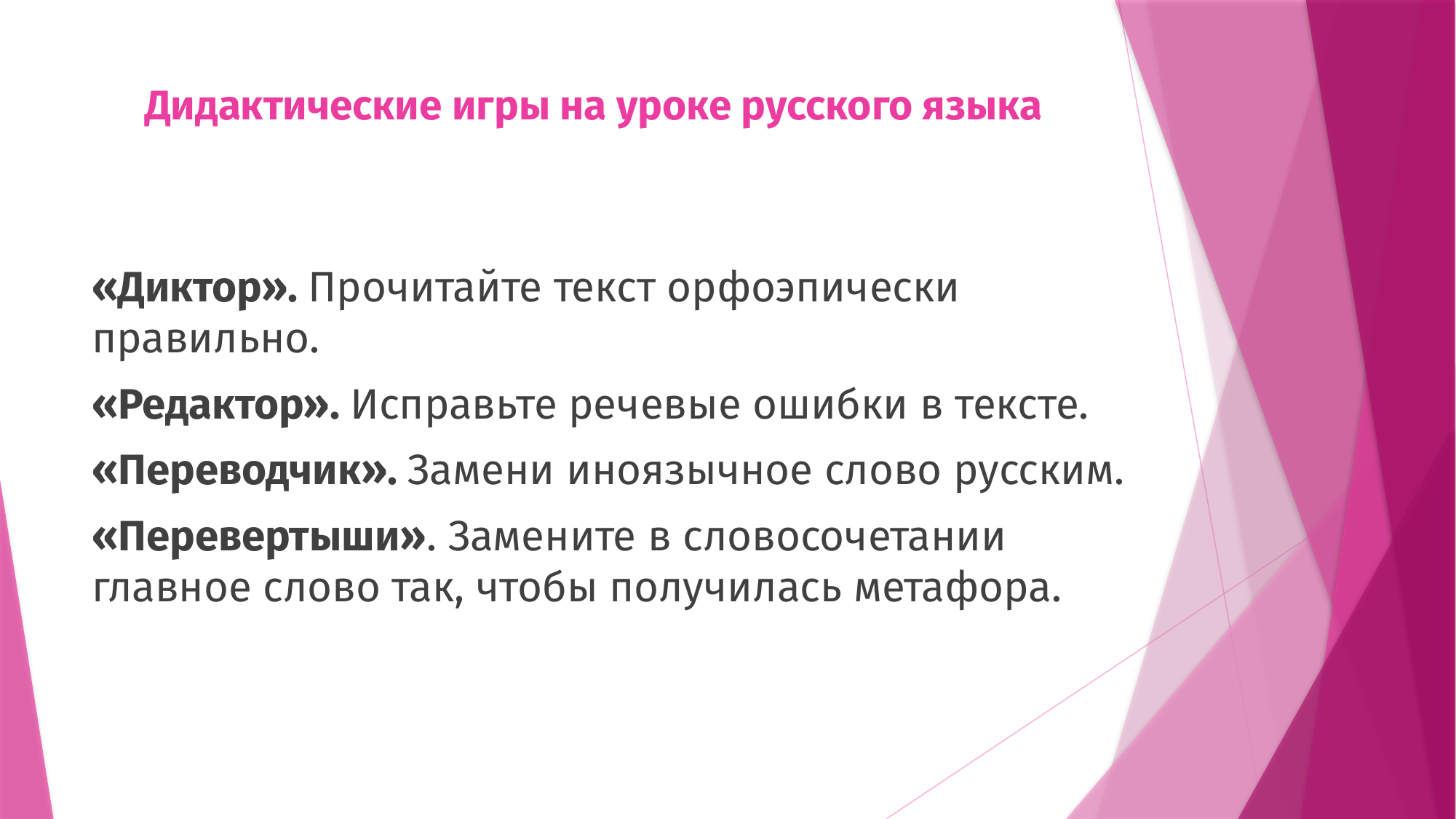

# Дидактические игры на уроке русского языка
«Диктор». Прочитайте текст орфоэпически правильно.
«Редактор». Исправьте речевые ошибки в тексте.
«Переводчик». Замени иноязычное слово русским.
«Перевертыши». Замените в словосочетании главное слово так, чтобы получилась метафора.